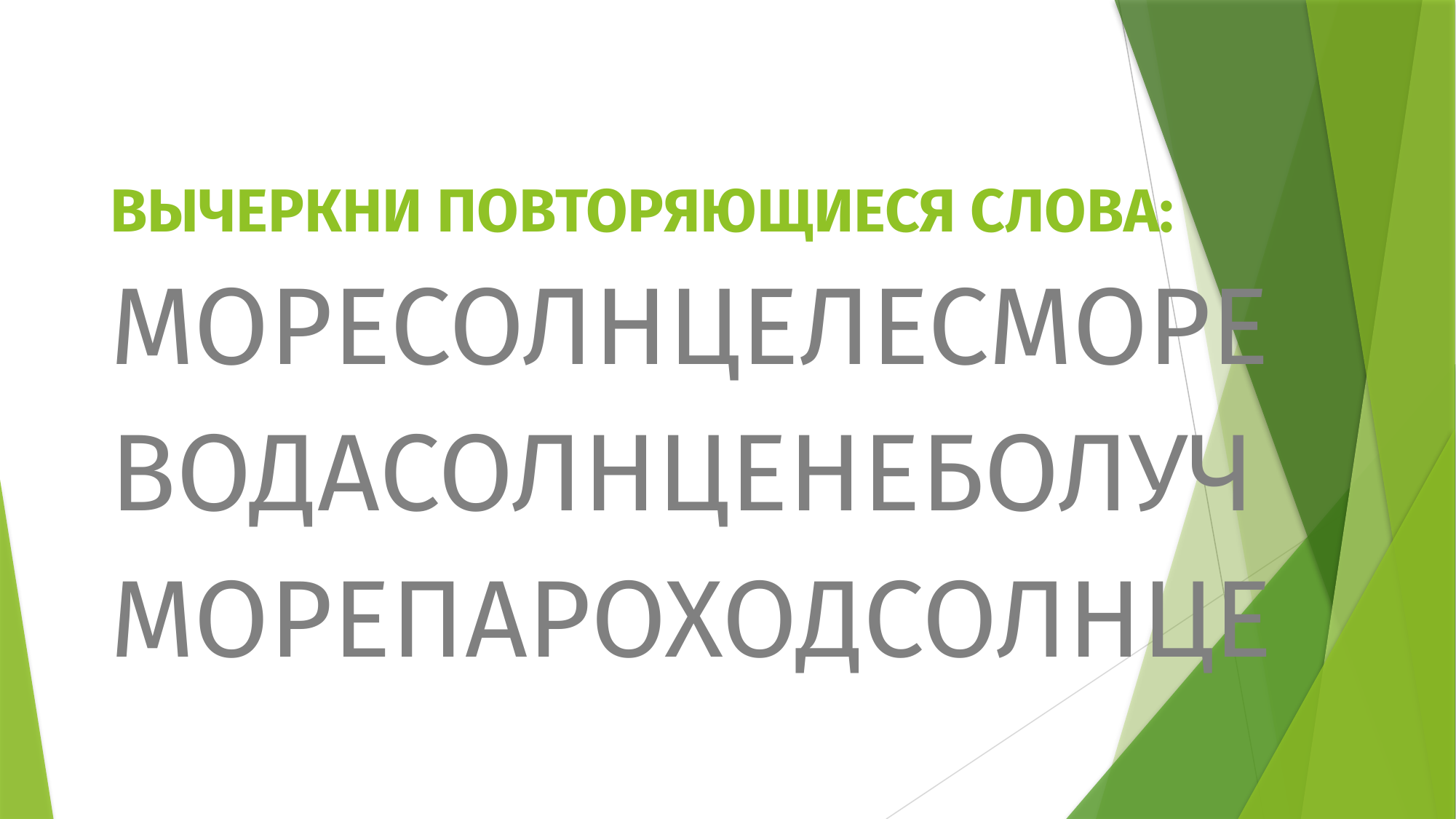

# ВЫЧЕРКНИ ПОВТОРЯЮЩИЕСЯ СЛОВА:
МОРЕСОЛНЦЕЛЕСМОРЕ
ВОДАСОЛНЦЕНЕБОЛУЧ
МОРЕПАРОХОДСОЛНЦЕ